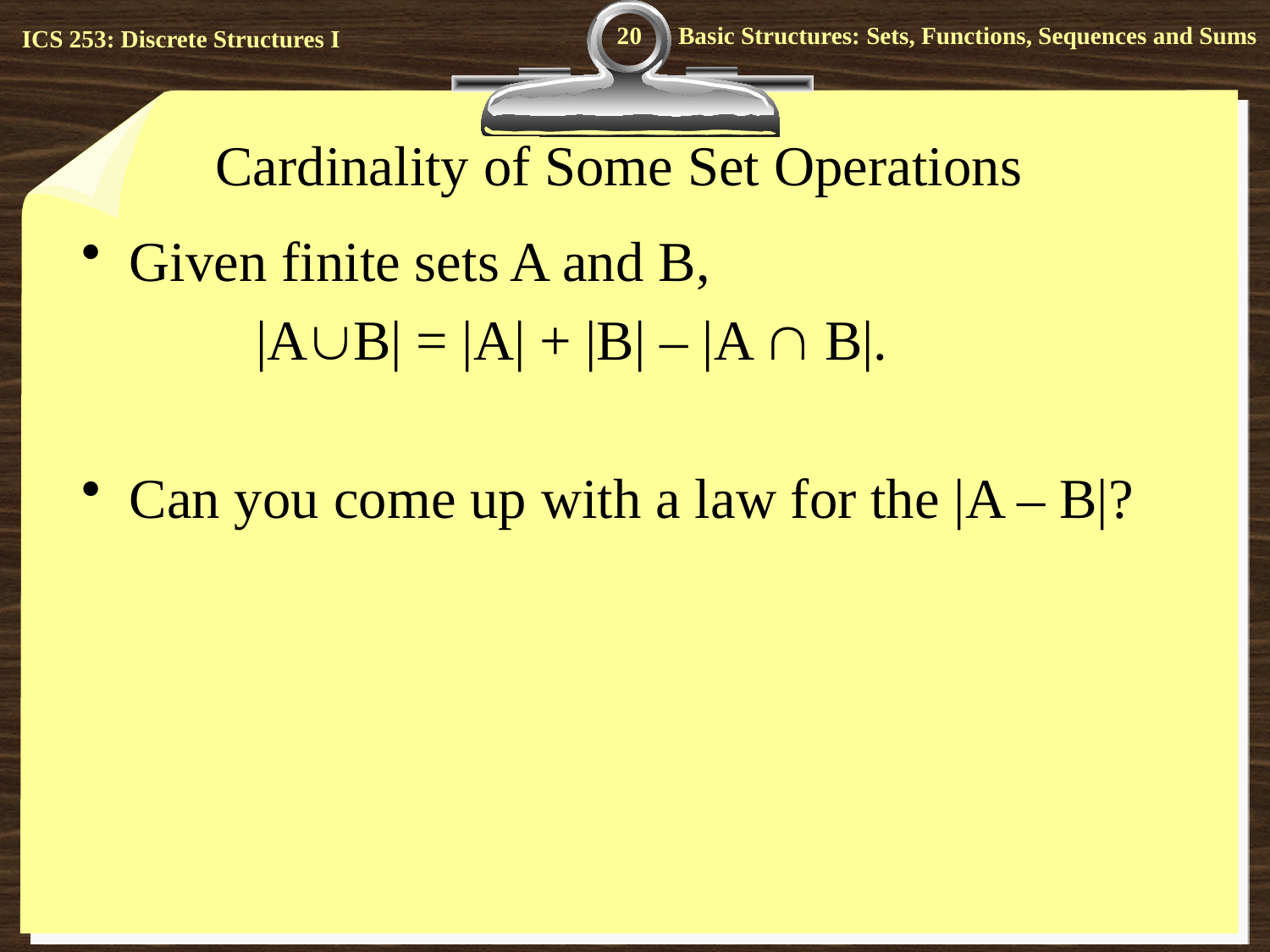

20
# Cardinality of Some Set Operations
Given finite sets A and B,
		|A∪B| = |A| + |B| – |A ∩ B|.

Can you come up with a law for the |A – B|?